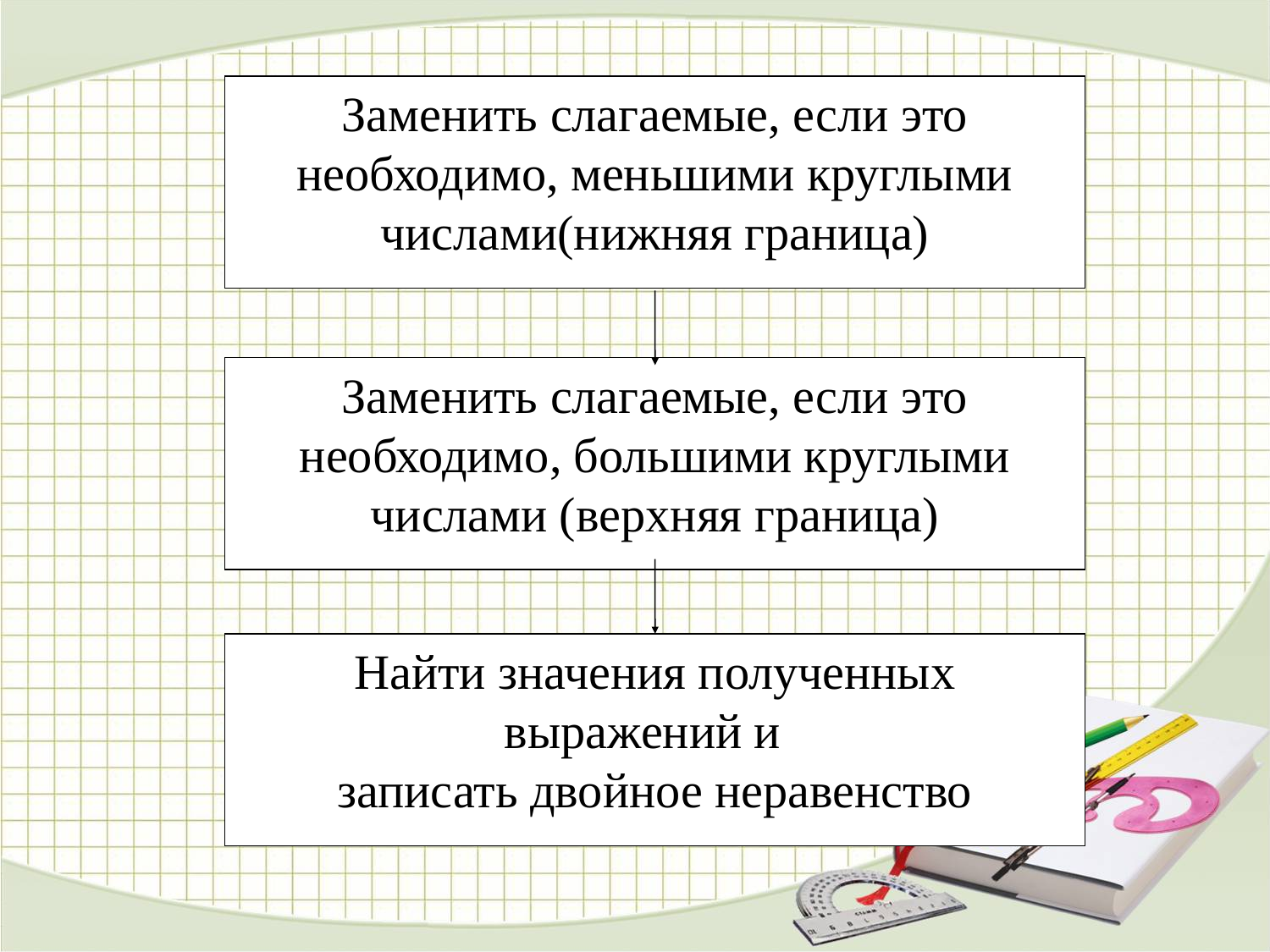

Заменить слагаемые, если это необходимо, меньшими круглыми числами(нижняя граница)

Заменить слагаемые, если это необходимо, большими круглыми числами (верхняя граница)

Найти значения полученных выражений и
записать двойное неравенство